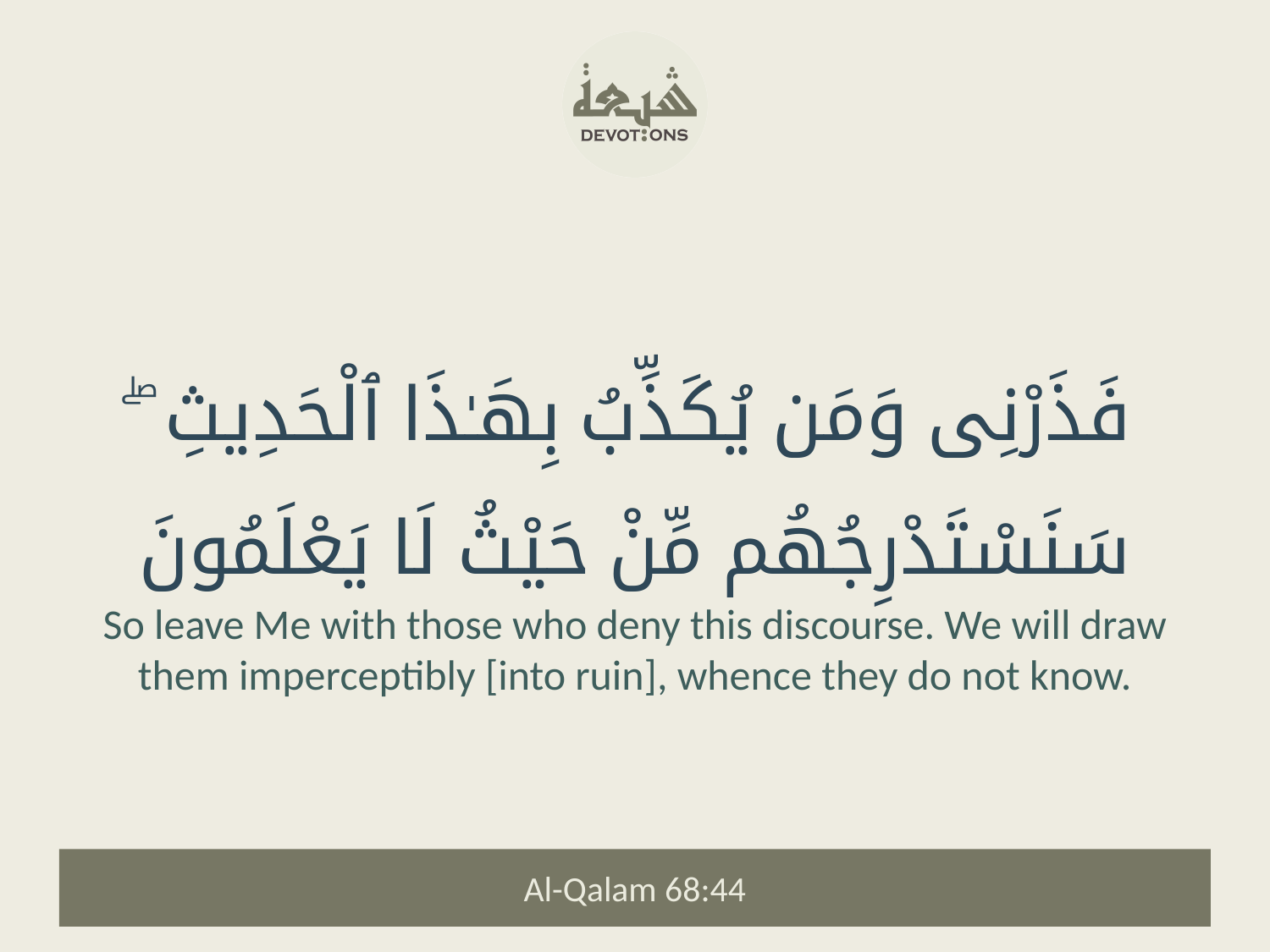

فَذَرْنِى وَمَن يُكَذِّبُ بِهَـٰذَا ٱلْحَدِيثِ ۖ سَنَسْتَدْرِجُهُم مِّنْ حَيْثُ لَا يَعْلَمُونَ
So leave Me with those who deny this discourse. We will draw them imperceptibly [into ruin], whence they do not know.
Al-Qalam 68:44